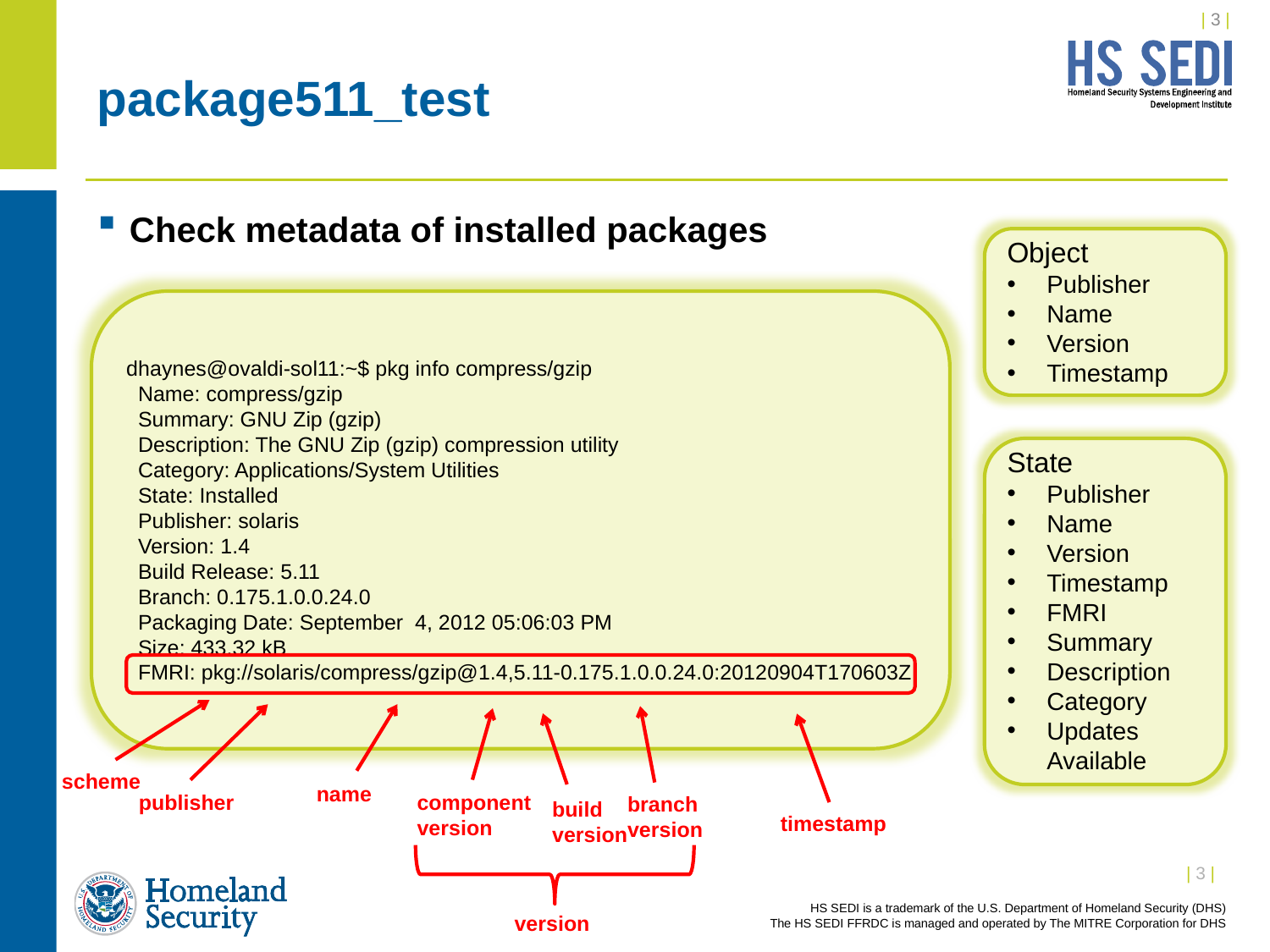

| 3 |
# package511_test
Check metadata of installed packages

Object
Publisher
Name
Version
Timestamp
dhaynes@ovaldi-sol11:~$ pkg info compress/gzip
  Name: compress/gzip
  Summary: GNU Zip (gzip)
  Description: The GNU Zip (gzip) compression utility
  Category: Applications/System Utilities
  State: Installed
  Publisher: solaris
  Version: 1.4
  Build Release: 5.11
  Branch: 0.175.1.0.0.24.0
  Packaging Date: September  4, 2012 05:06:03 PM
  Size: 433.32 kB
  FMRI: pkg://solaris/compress/gzip@1.4,5.11-0.175.1.0.0.24.0:20120904T170603Z

State
Publisher
Name
Version
Timestamp
FMRI
Summary
Description
Category
Updates Available

 scheme

name

publisher
component version
branch version
build version
timestamp
| 3 |
version